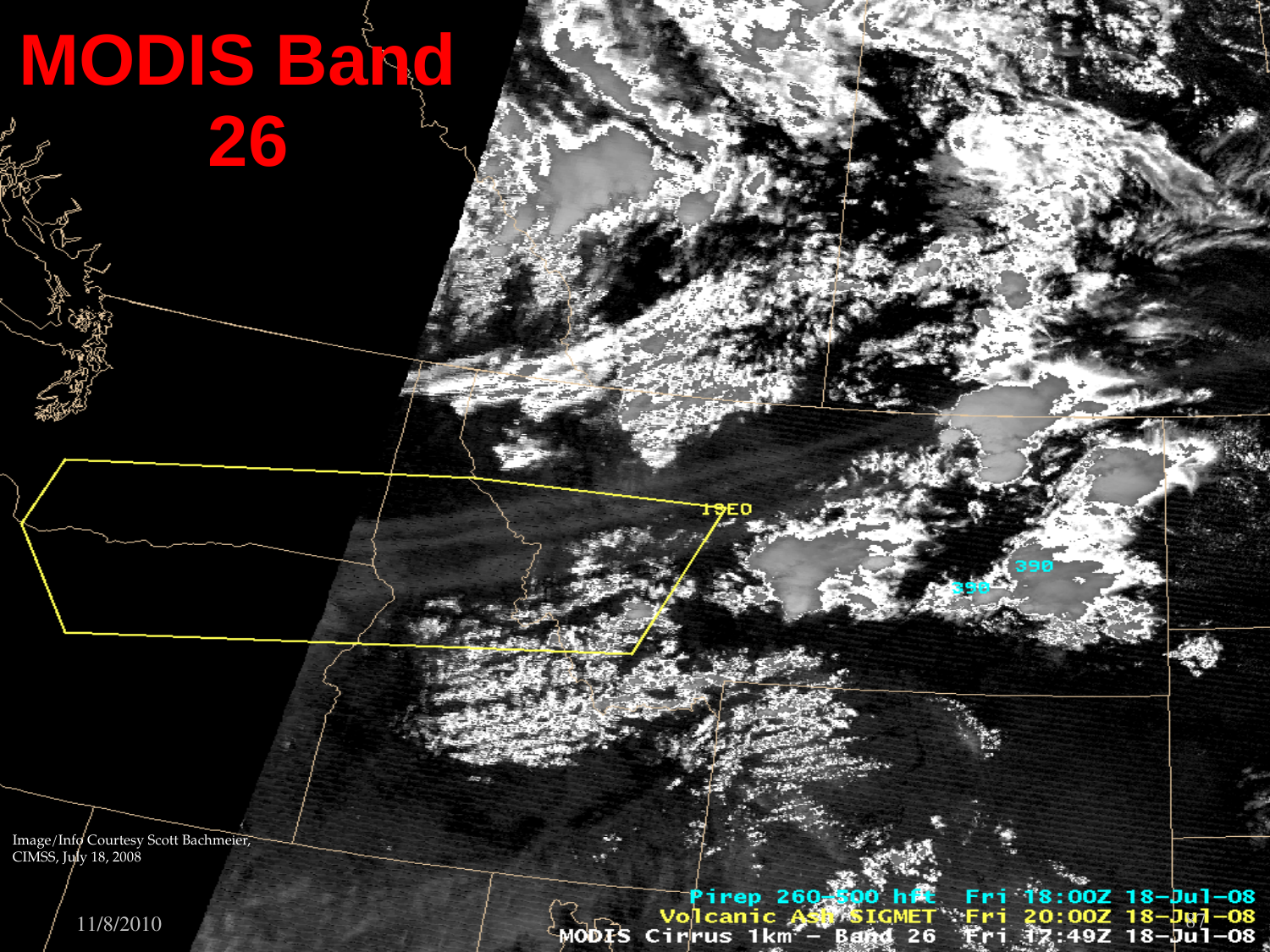

# MODIS Band 26
Image/Info Courtesy Scott Bachmeier, CIMSS, July 18, 2008
11/8/2010
87